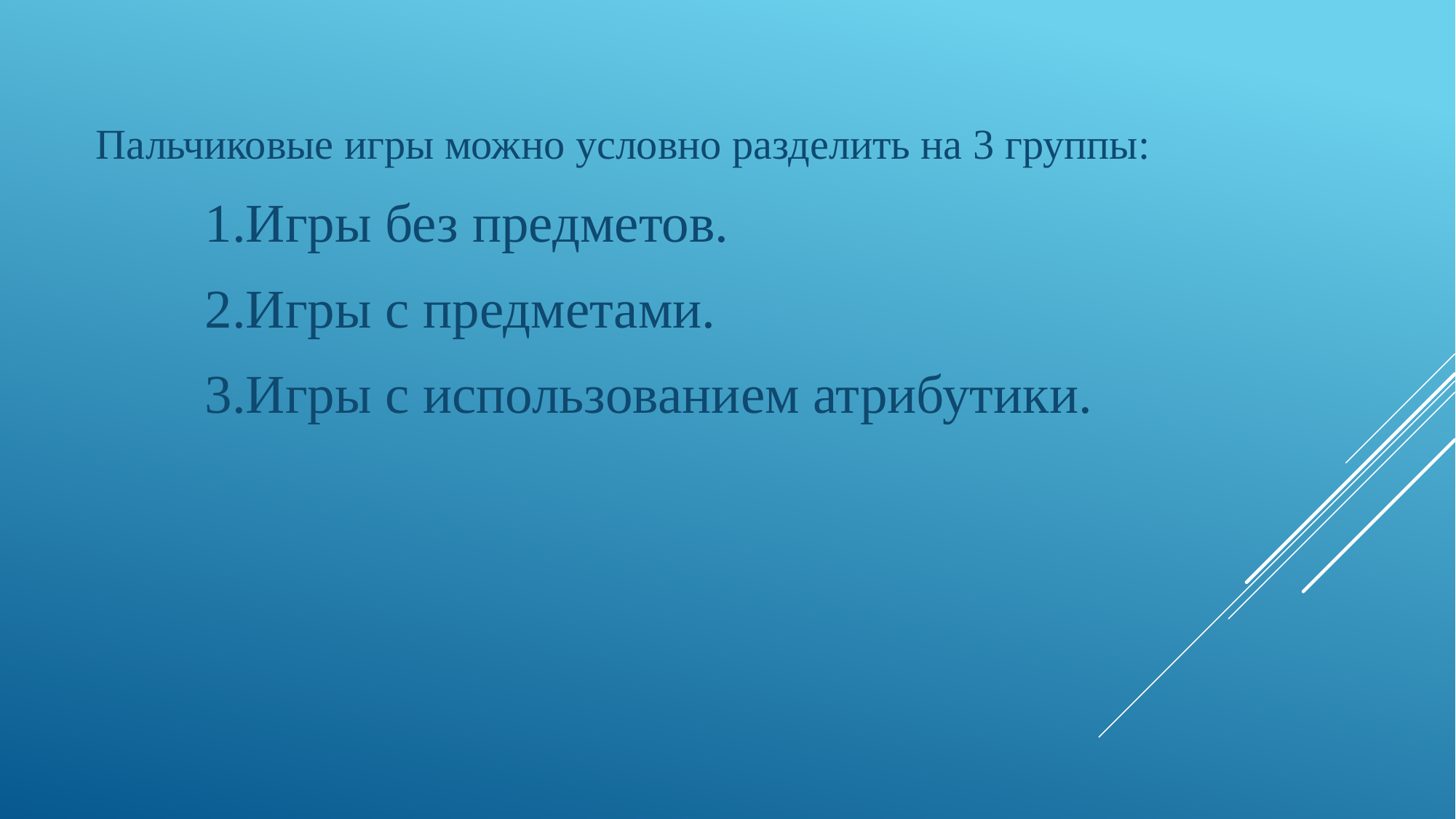

Пальчиковые игры можно условно разделить на 3 группы:
        1.Игры без предметов.
        2.Игры с предметами.
        3.Игры с использованием атрибутики.